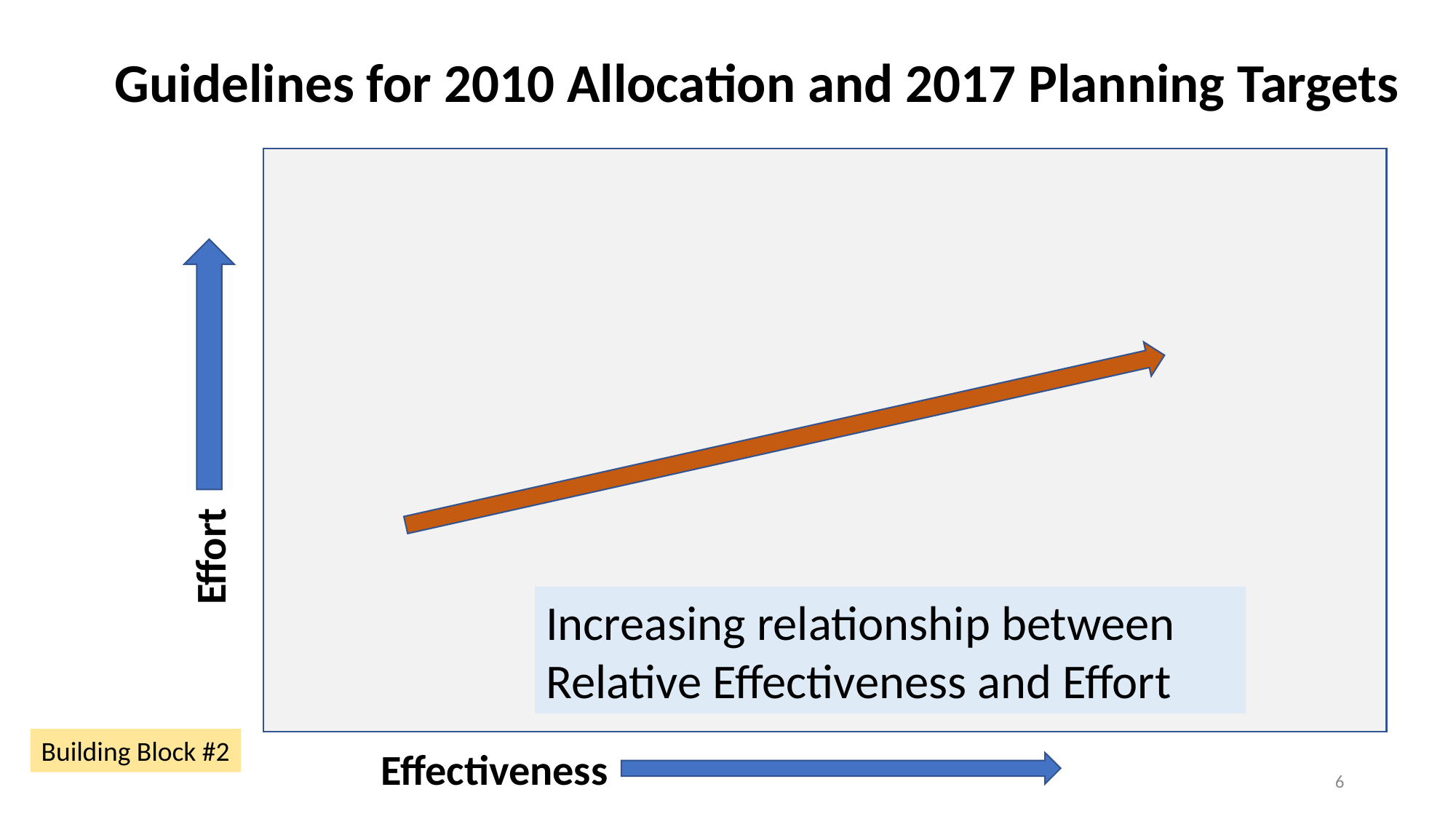

Guidelines for 2010 Allocation and 2017 Planning Targets

Effort
Increasing relationship between Relative Effectiveness and Effort
Building Block #2
Effectiveness

6